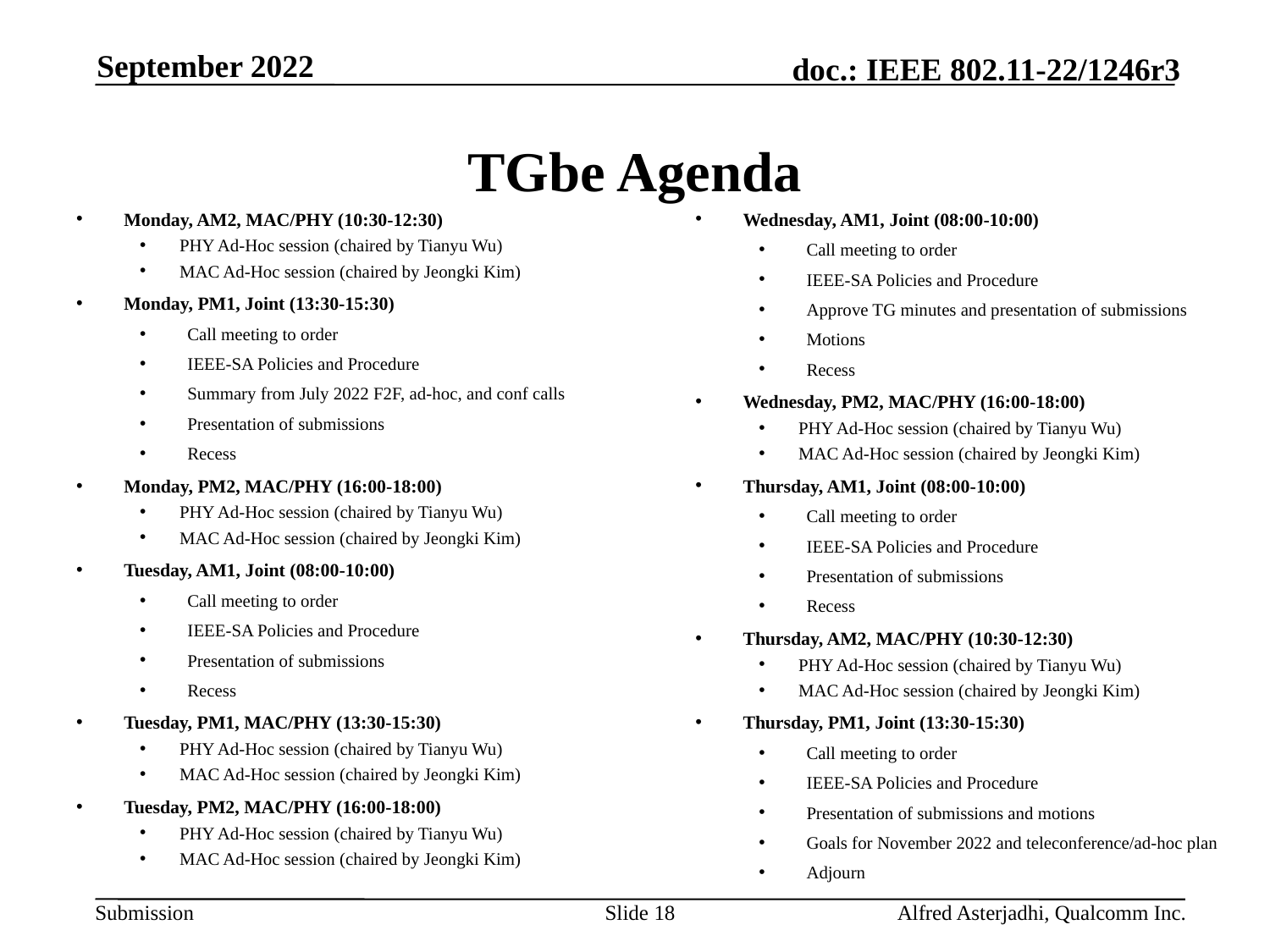

September 2022
# TGbe Agenda
Monday, AM2, MAC/PHY (10:30-12:30)
PHY Ad-Hoc session (chaired by Tianyu Wu)
MAC Ad-Hoc session (chaired by Jeongki Kim)
Monday, PM1, Joint (13:30-15:30)
Call meeting to order
IEEE-SA Policies and Procedure
Summary from July 2022 F2F, ad-hoc, and conf calls
Presentation of submissions
Recess
Monday, PM2, MAC/PHY (16:00-18:00)
PHY Ad-Hoc session (chaired by Tianyu Wu)
MAC Ad-Hoc session (chaired by Jeongki Kim)
Tuesday, AM1, Joint (08:00-10:00)
Call meeting to order
IEEE-SA Policies and Procedure
Presentation of submissions
Recess
Tuesday, PM1, MAC/PHY (13:30-15:30)
PHY Ad-Hoc session (chaired by Tianyu Wu)
MAC Ad-Hoc session (chaired by Jeongki Kim)
Tuesday, PM2, MAC/PHY (16:00-18:00)
PHY Ad-Hoc session (chaired by Tianyu Wu)
MAC Ad-Hoc session (chaired by Jeongki Kim)
Wednesday, AM1, Joint (08:00-10:00)
Call meeting to order
IEEE-SA Policies and Procedure
Approve TG minutes and presentation of submissions
Motions
Recess
Wednesday, PM2, MAC/PHY (16:00-18:00)
PHY Ad-Hoc session (chaired by Tianyu Wu)
MAC Ad-Hoc session (chaired by Jeongki Kim)
Thursday, AM1, Joint (08:00-10:00)
Call meeting to order
IEEE-SA Policies and Procedure
Presentation of submissions
Recess
Thursday, AM2, MAC/PHY (10:30-12:30)
PHY Ad-Hoc session (chaired by Tianyu Wu)
MAC Ad-Hoc session (chaired by Jeongki Kim)
Thursday, PM1, Joint (13:30-15:30)
Call meeting to order
IEEE-SA Policies and Procedure
Presentation of submissions and motions
Goals for November 2022 and teleconference/ad-hoc plan
Adjourn
Slide 18
Alfred Asterjadhi, Qualcomm Inc.